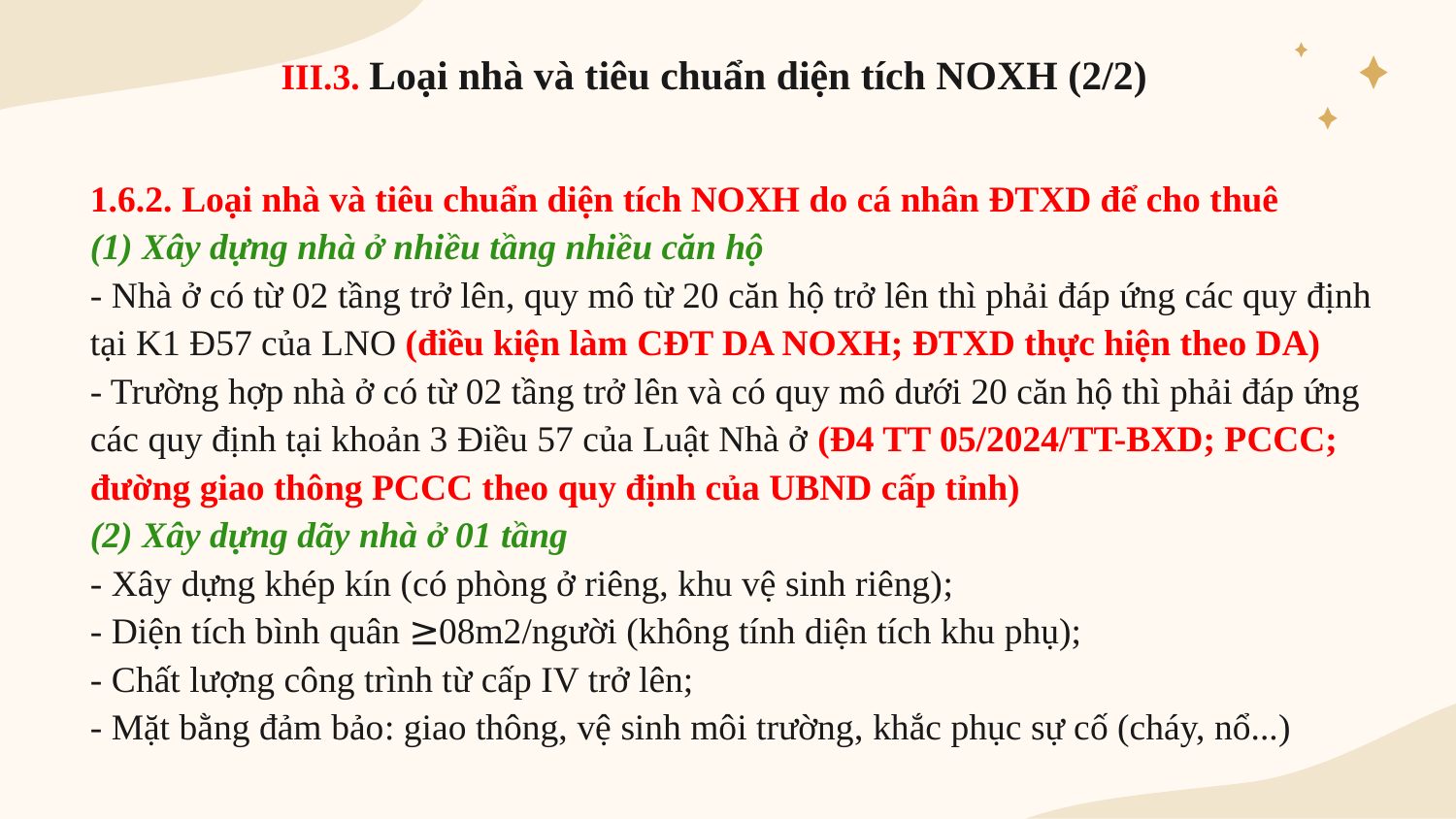

III.3. Loại nhà và tiêu chuẩn diện tích NOXH (2/2)

# 1.6.2. Loại nhà và tiêu chuẩn diện tích NOXH do cá nhân ĐTXD để cho thuê (1) Xây dựng nhà ở nhiều tầng nhiều căn hộ - Nhà ở có từ 02 tầng trở lên, quy mô từ 20 căn hộ trở lên thì phải đáp ứng các quy định tại K1 Đ57 của LNO (điều kiện làm CĐT DA NOXH; ĐTXD thực hiện theo DA) - Trường hợp nhà ở có từ 02 tầng trở lên và có quy mô dưới 20 căn hộ thì phải đáp ứng các quy định tại khoản 3 Điều 57 của Luật Nhà ở (Đ4 TT 05/2024/TT-BXD; PCCC; đường giao thông PCCC theo quy định của UBND cấp tỉnh) (2) Xây dựng dãy nhà ở 01 tầng - Xây dựng khép kín (có phòng ở riêng, khu vệ sinh riêng); - Diện tích bình quân ≥08m2/người (không tính diện tích khu phụ); - Chất lượng công trình từ cấp IV trở lên; - Mặt bằng đảm bảo: giao thông, vệ sinh môi trường, khắc phục sự cố (cháy, nổ...)